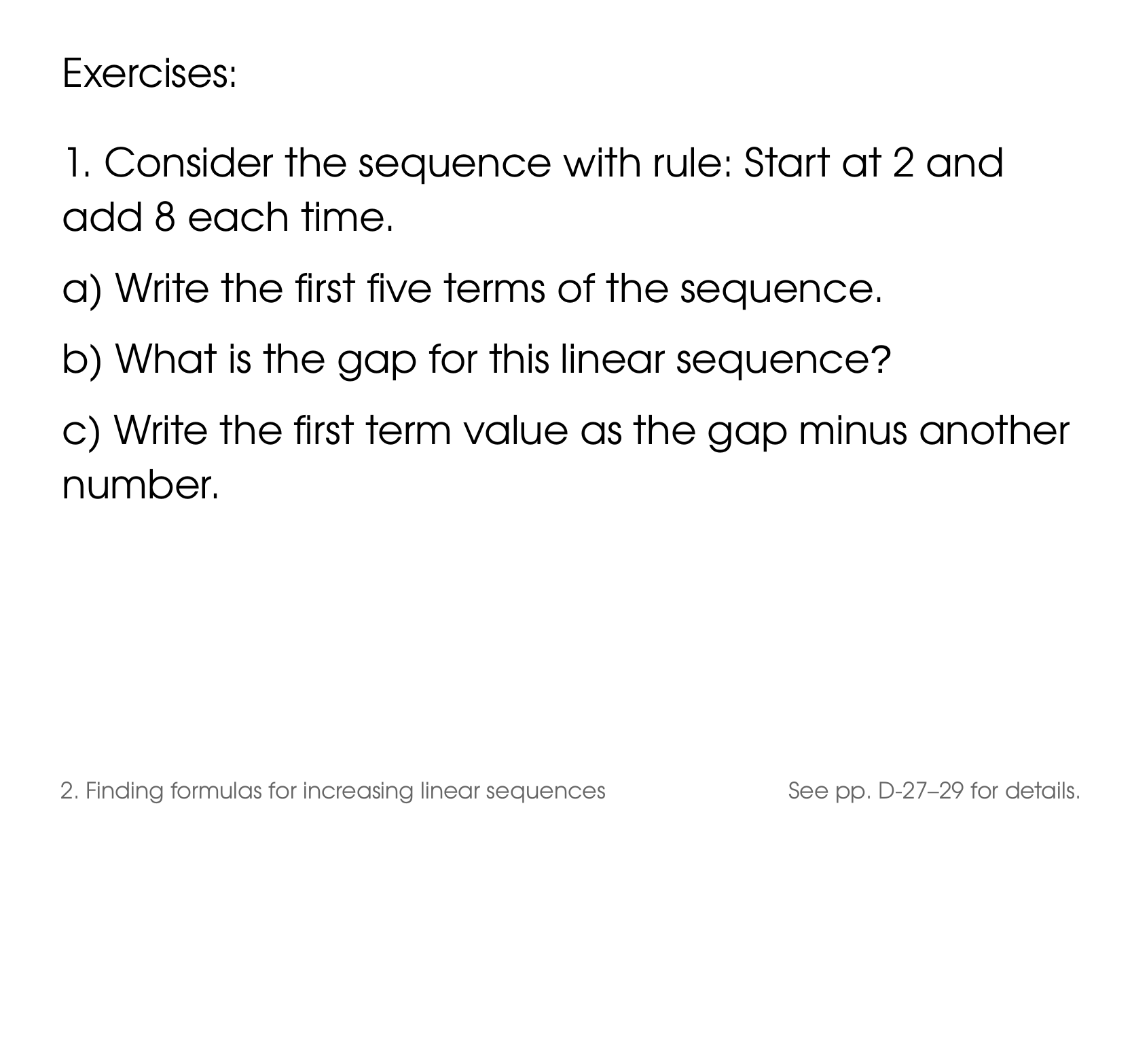

Exercises:
1. Consider the sequence with rule: Start at 2 and add 8 each time.
a) Write the first five terms of the sequence.
b) What is the gap for this linear sequence?
c) Write the first term value as the gap minus another number.
2. Finding formulas for increasing linear sequences
See pp. D-27–29 for details.